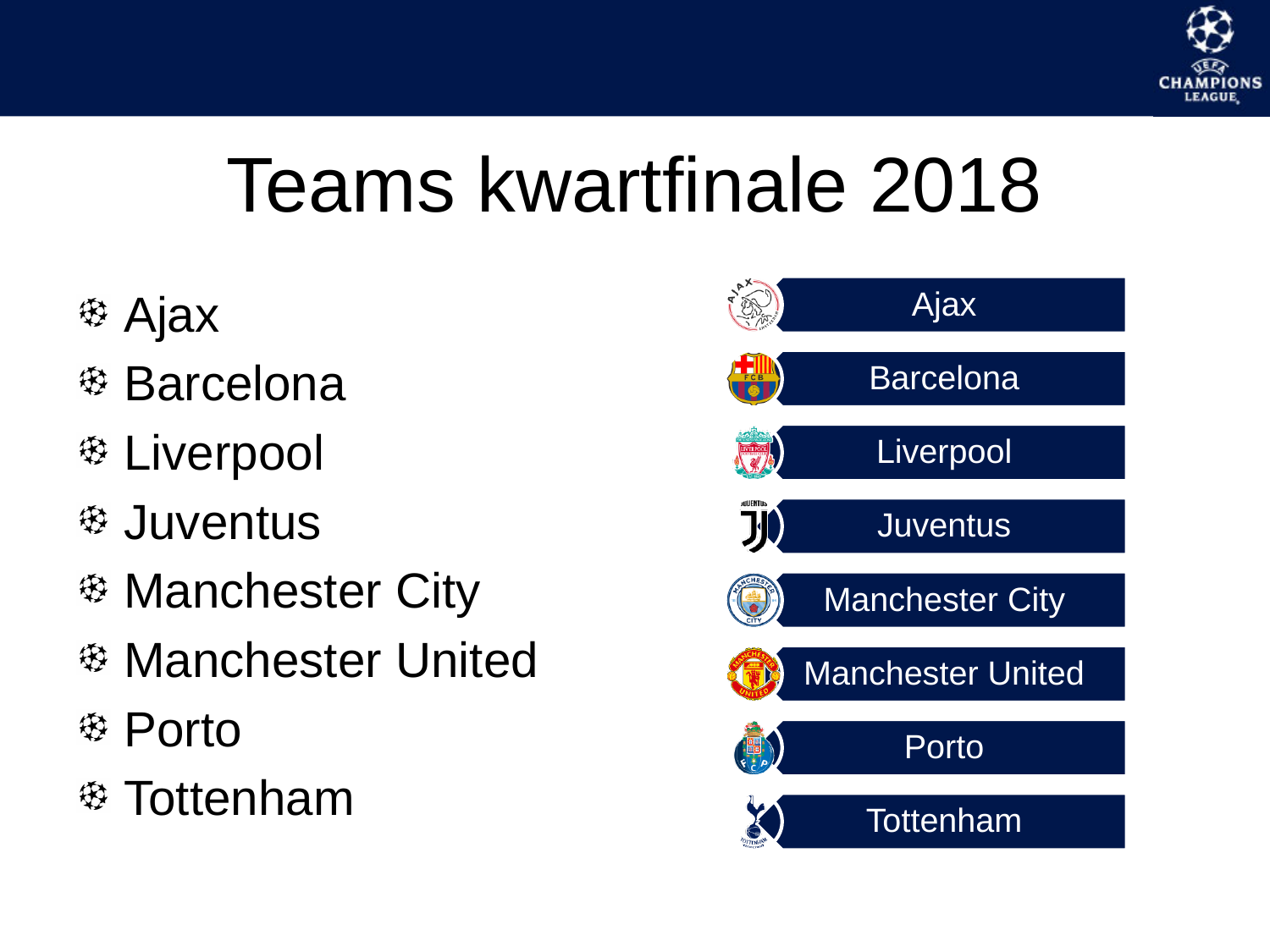

# Teams kwartfinale 2018
Ajax
Barcelona
Liverpool
Juventus
Manchester City
Manchester United
Porto
Tottenham
Ajax
Barcelona
Liverpool
Juventus
Manchester City
Manchester United
Porto
Tottenham